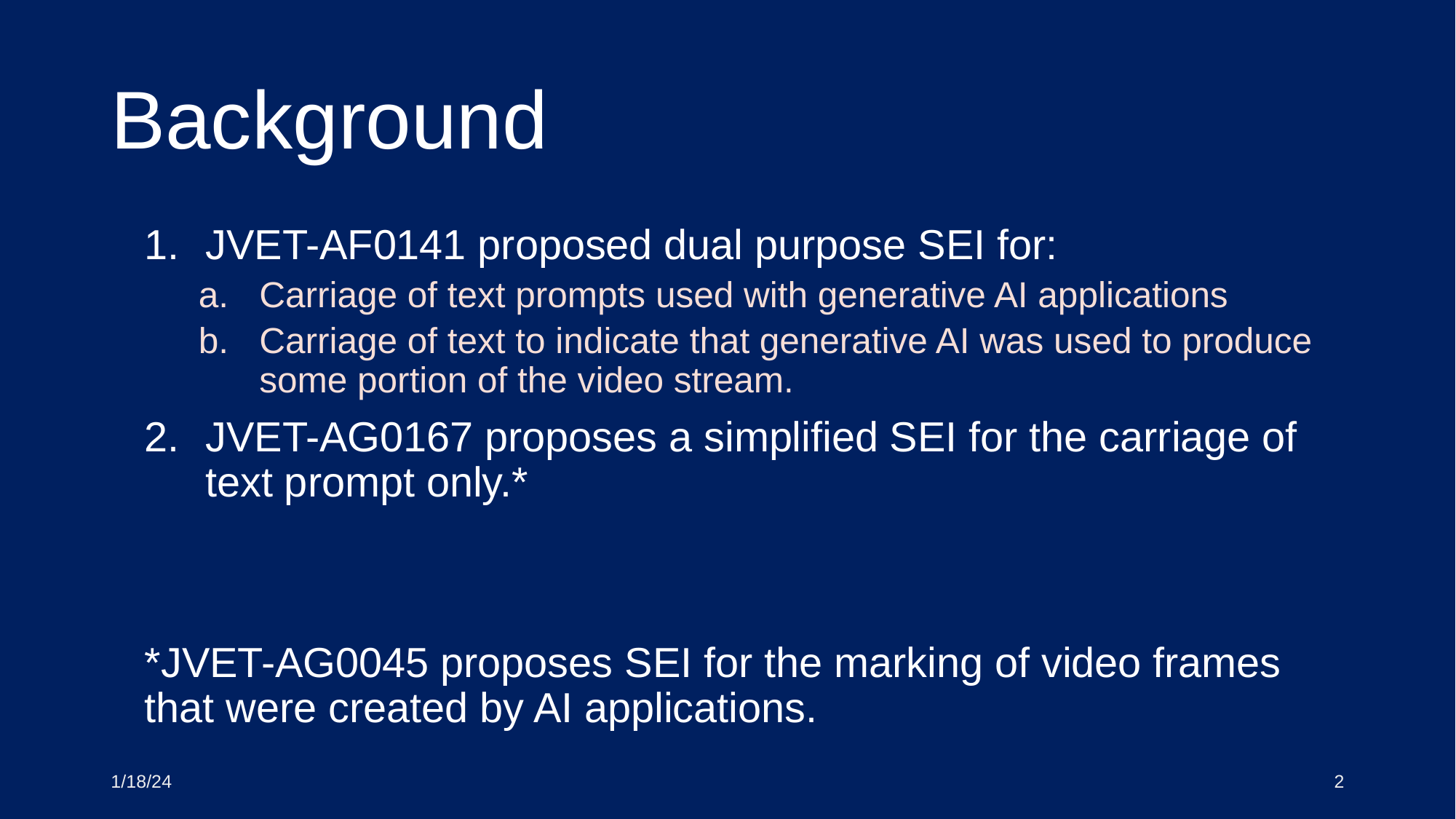

# Background
JVET-AF0141 proposed dual purpose SEI for:
Carriage of text prompts used with generative AI applications
Carriage of text to indicate that generative AI was used to produce some portion of the video stream.
JVET-AG0167 proposes a simplified SEI for the carriage of text prompt only.*

*JVET-AG0045 proposes SEI for the marking of video frames that were created by AI applications.
1/18/24
2